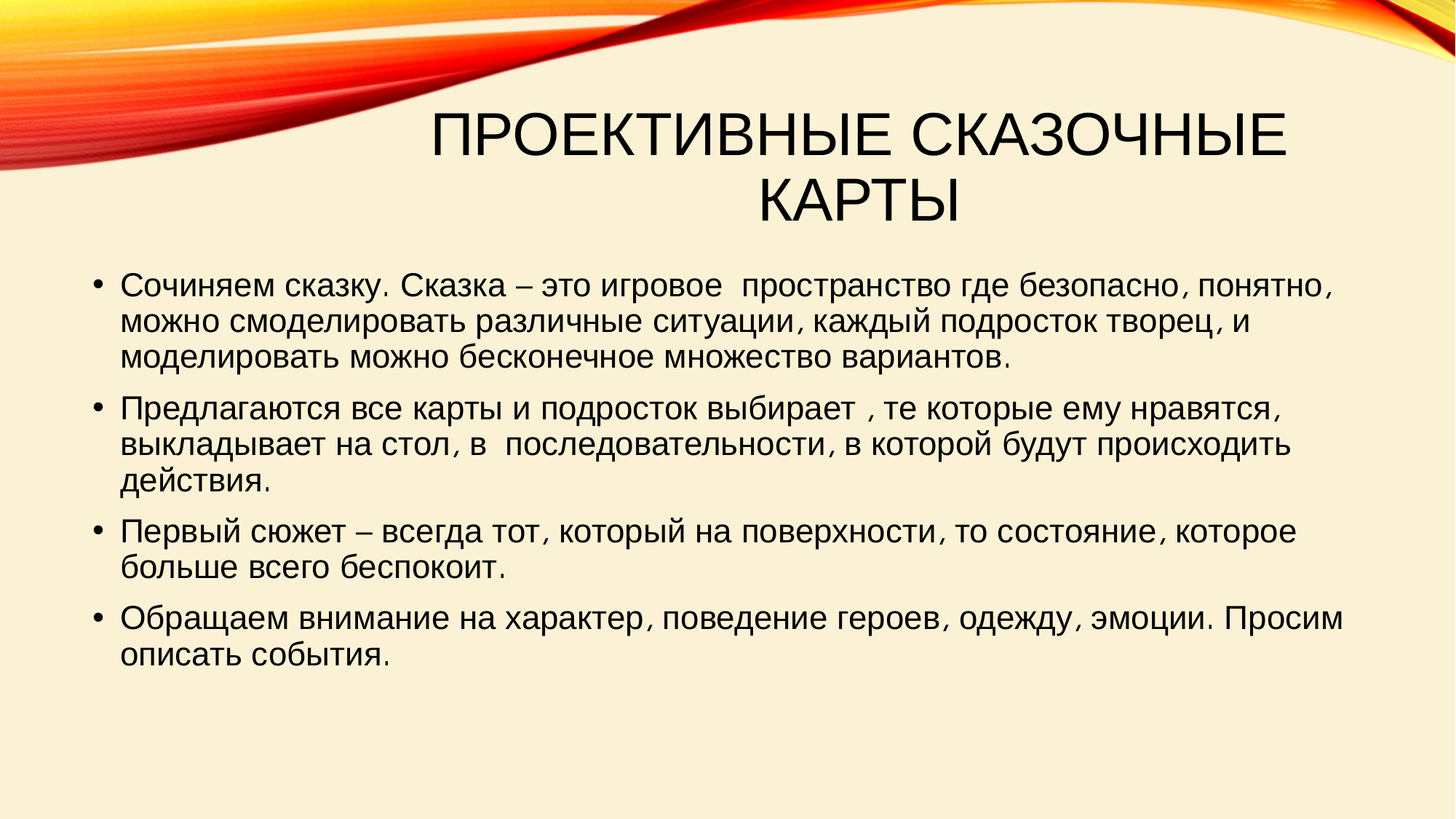

# Проективные сказочные карты
Сочиняем сказку. Сказка – это игровое  пространство где безопасно, понятно, можно смоделировать различные ситуации, каждый подросток творец, и моделировать можно бесконечное множество вариантов.
Предлагаются все карты и подросток выбирает , те которые ему нравятся, выкладывает на стол, в  последовательности, в которой будут происходить действия.
Первый сюжет – всегда тот, который на поверхности, то состояние, которое больше всего беспокоит.
Обращаем внимание на характер, поведение героев, одежду, эмоции. Просим описать события.